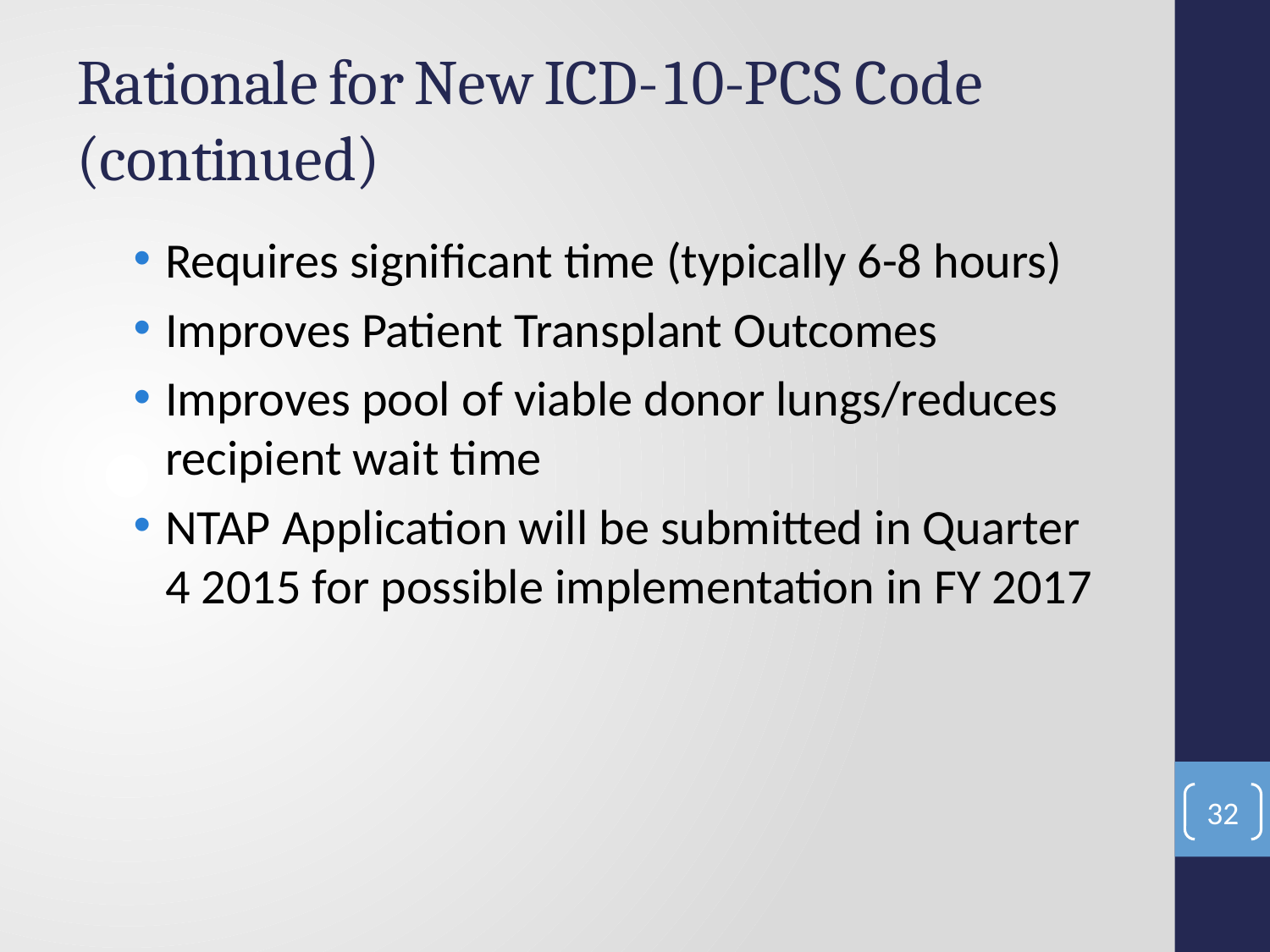

# Rationale for New ICD-10-PCS Code (continued)
Requires significant time (typically 6-8 hours)
Improves Patient Transplant Outcomes
Improves pool of viable donor lungs/reduces recipient wait time
NTAP Application will be submitted in Quarter 4 2015 for possible implementation in FY 2017

32